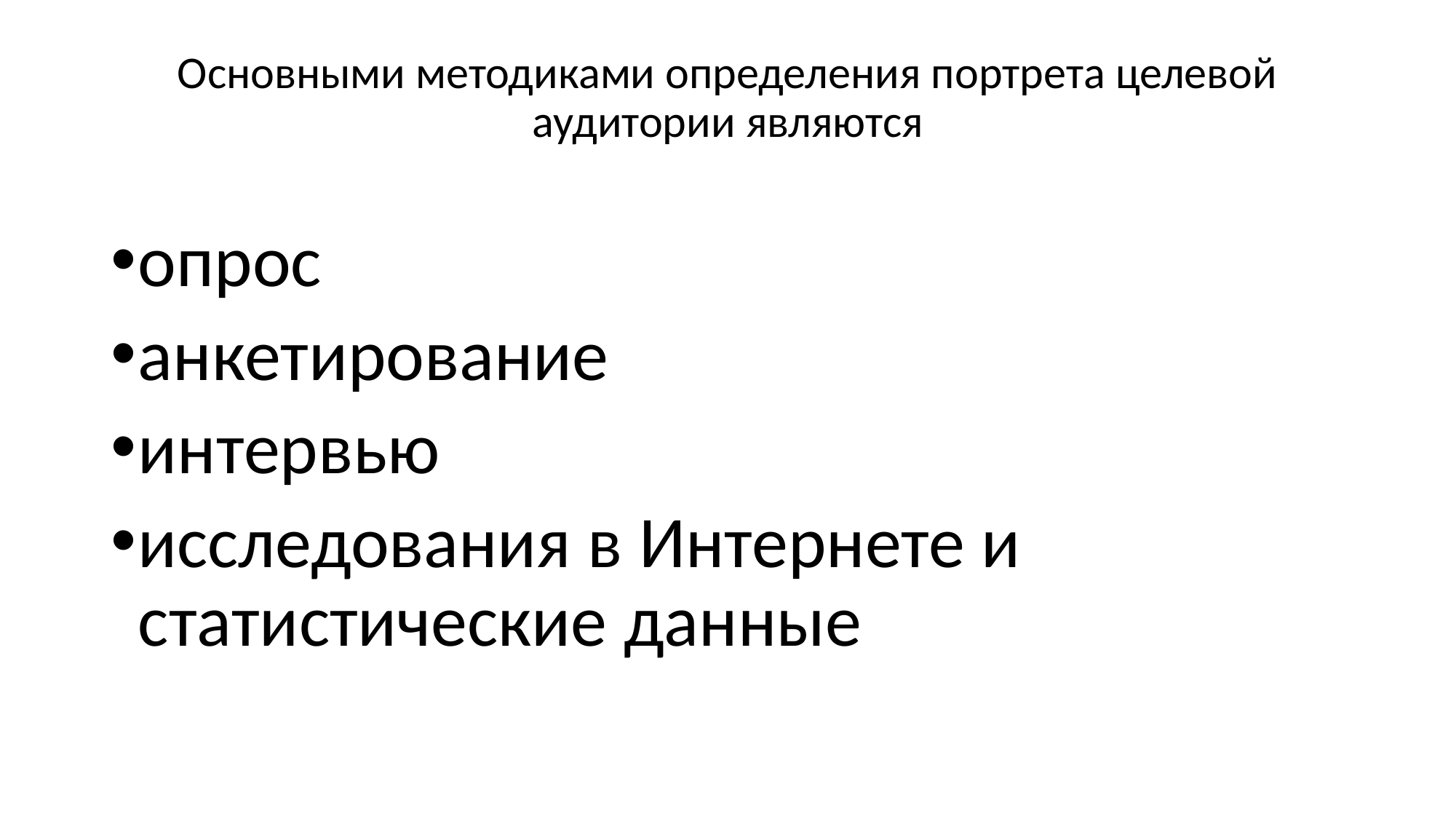

# Основными методиками определения портрета целевой аудитории являются
опрос
анкетирование
интервью
исследования в Интернете и статистические данные